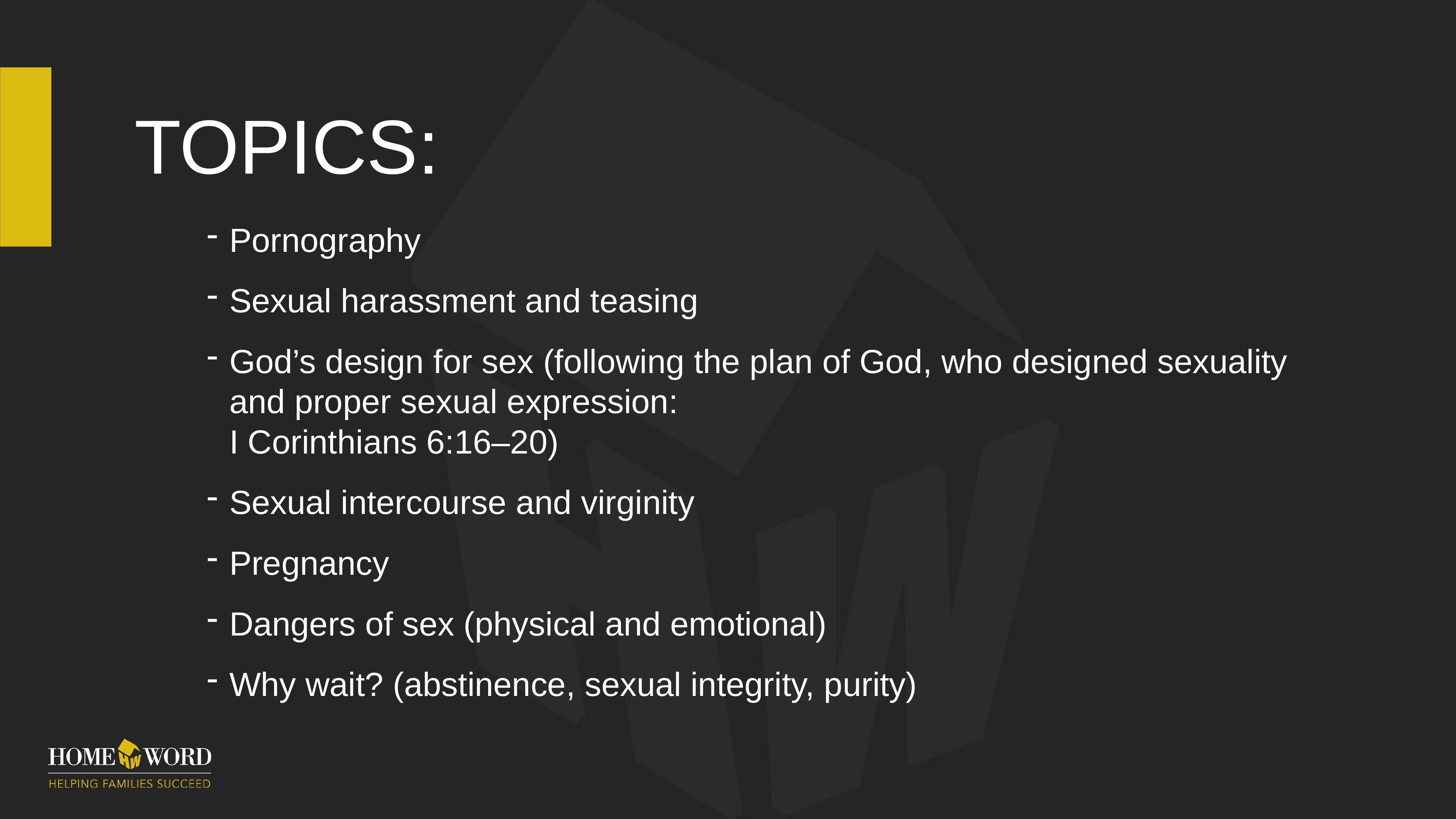

# Topics:
Pornography
Sexual harassment and teasing
God’s design for sex (following the plan of God, who designed sexuality and proper sexual expression:
I Corinthians 6:16–20)
Sexual intercourse and virginity
Pregnancy
Dangers of sex (physical and emotional)
Why wait? (abstinence, sexual integrity, purity)